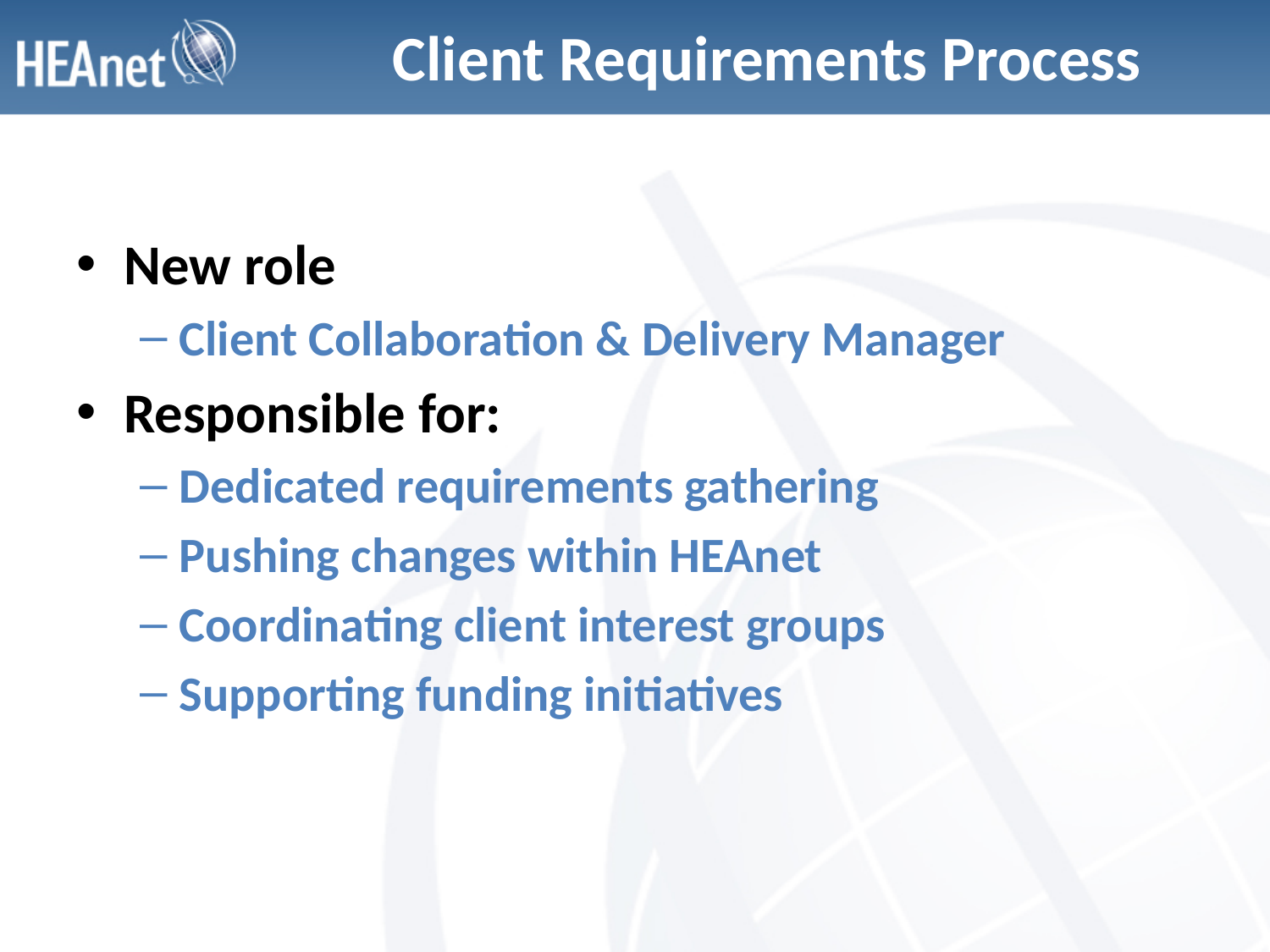

# Client Requirements Process
New role
Client Collaboration & Delivery Manager
Responsible for:
Dedicated requirements gathering
Pushing changes within HEAnet
Coordinating client interest groups
Supporting funding initiatives